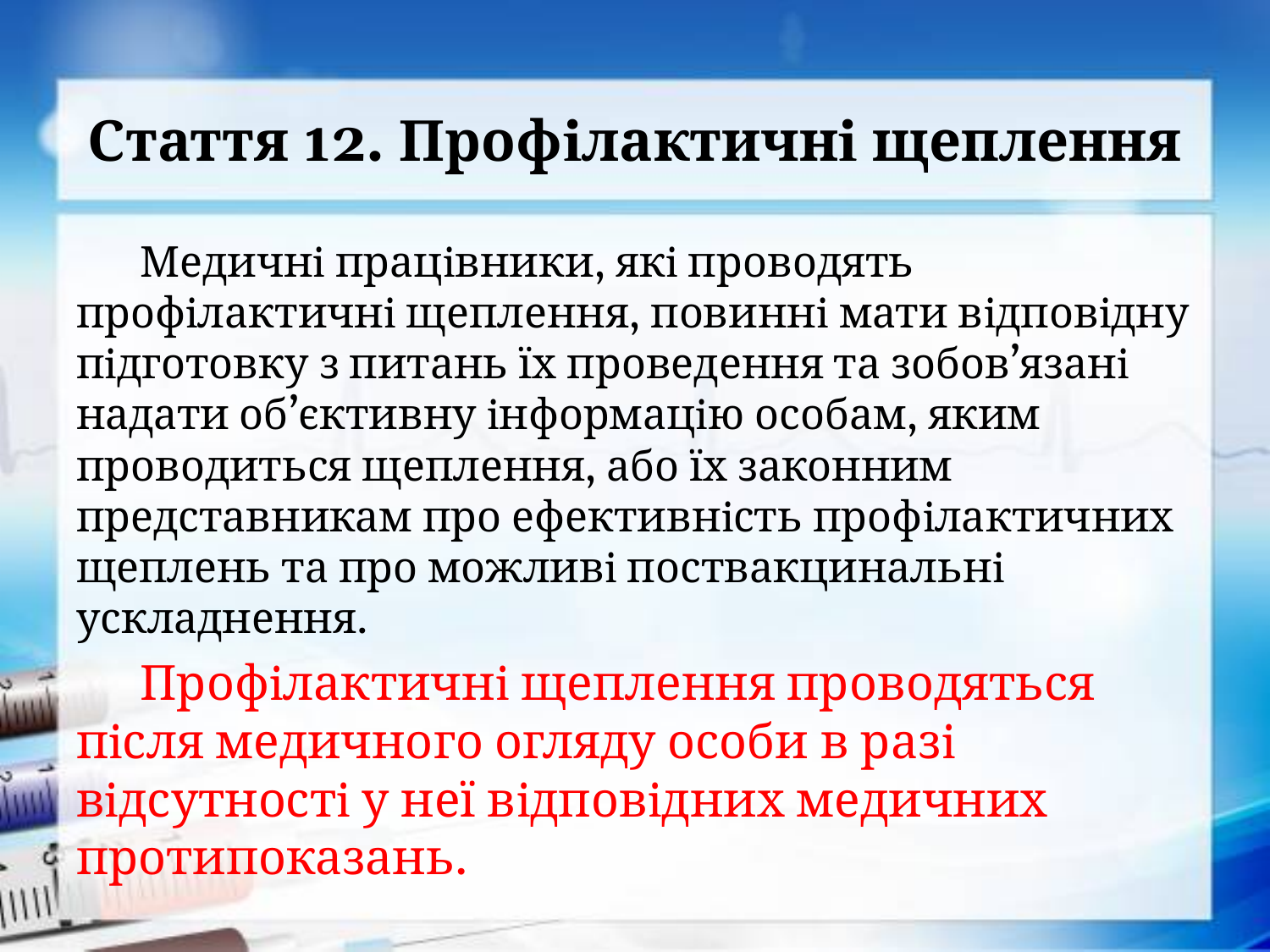

# Стаття 12. Профiлактичнi щеплення
Медичнi працiвники, якi проводять профiлактичнi щеплення, повиннi мати вiдповiдну пiдготовку з питань їх проведення та зобов’язанi надати об’єктивну iнформацiю особам, яким проводиться щеплення, або їх законним представникам про ефективнiсть профiлактичних щеплень та про можливi поствакцинальнi ускладнення.
Профiлактичнi щеплення проводяться пiсля медичного огляду особи в разi вiдсутностi у неї вiдповiдних медичних протипоказань.